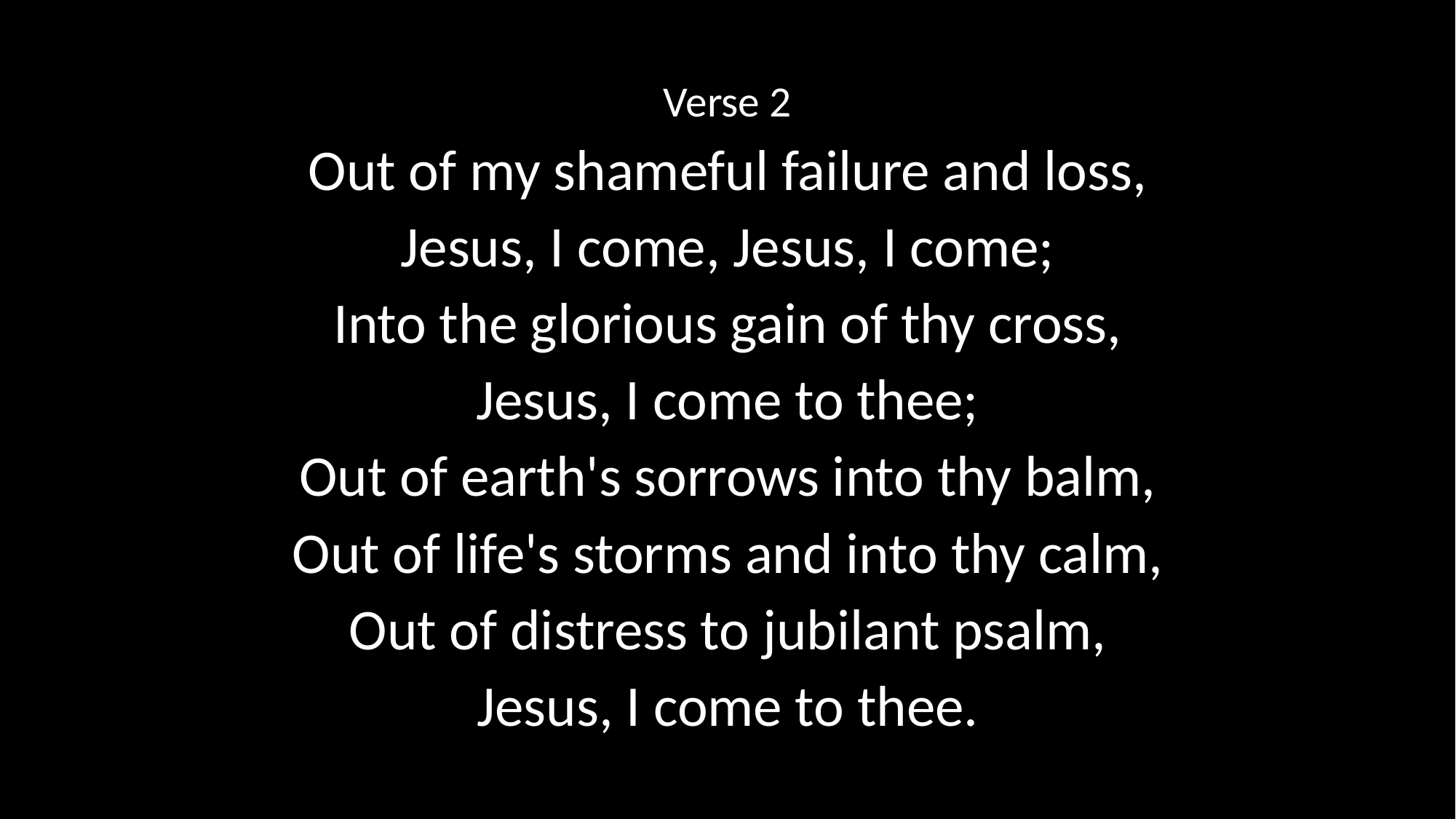

Verse 2
Out of my shameful failure and loss,
Jesus, I come, Jesus, I come;
Into the glorious gain of thy cross,
Jesus, I come to thee;
Out of earth's sorrows into thy balm,
Out of life's storms and into thy calm,
Out of distress to jubilant psalm,
Jesus, I come to thee.